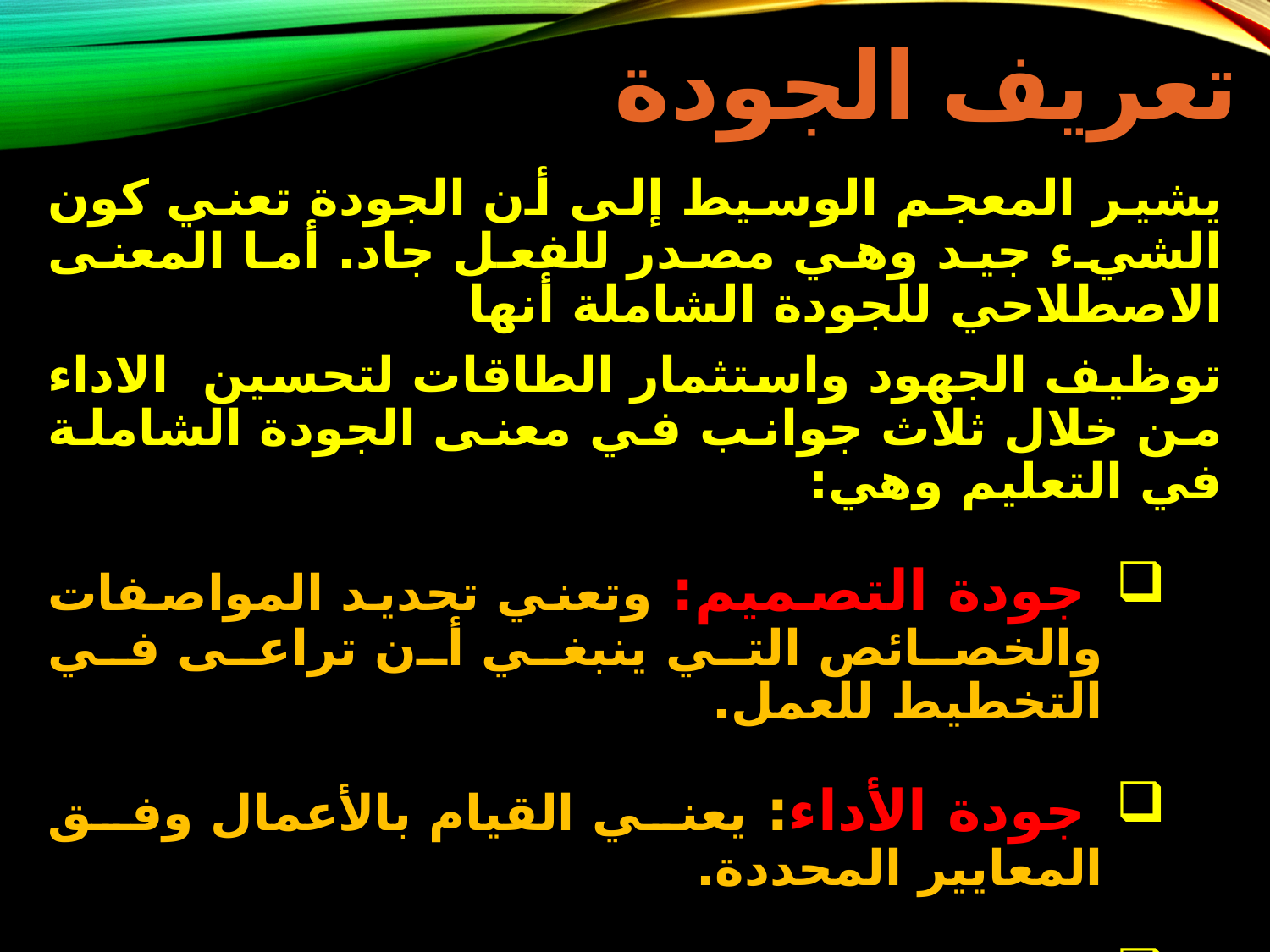

تعريف الجودة
يشير المعجم الوسيط إلى أن الجودة تعني كون الشيء جيد وهي مصدر للفعل جاد. أما المعنى الاصطلاحي للجودة الشاملة أنها
توظيف الجهود واستثمار الطاقات لتحسين  الاداء من خلال ثلاث جوانب في معنى الجودة الشاملة في التعليم وهي:

 جودة التصميم: وتعني تحديد المواصفات والخصائص التي ينبغي أن تراعى في التخطيط للعمل.

 جودة الأداء: يعني القيام بالأعمال وفق المعايير المحددة.

 جودة المخرج: وتعني الحصول على منتج تعليمي وخدمات تعليمية وفق الخصائص والمواصفات المتوقعة.